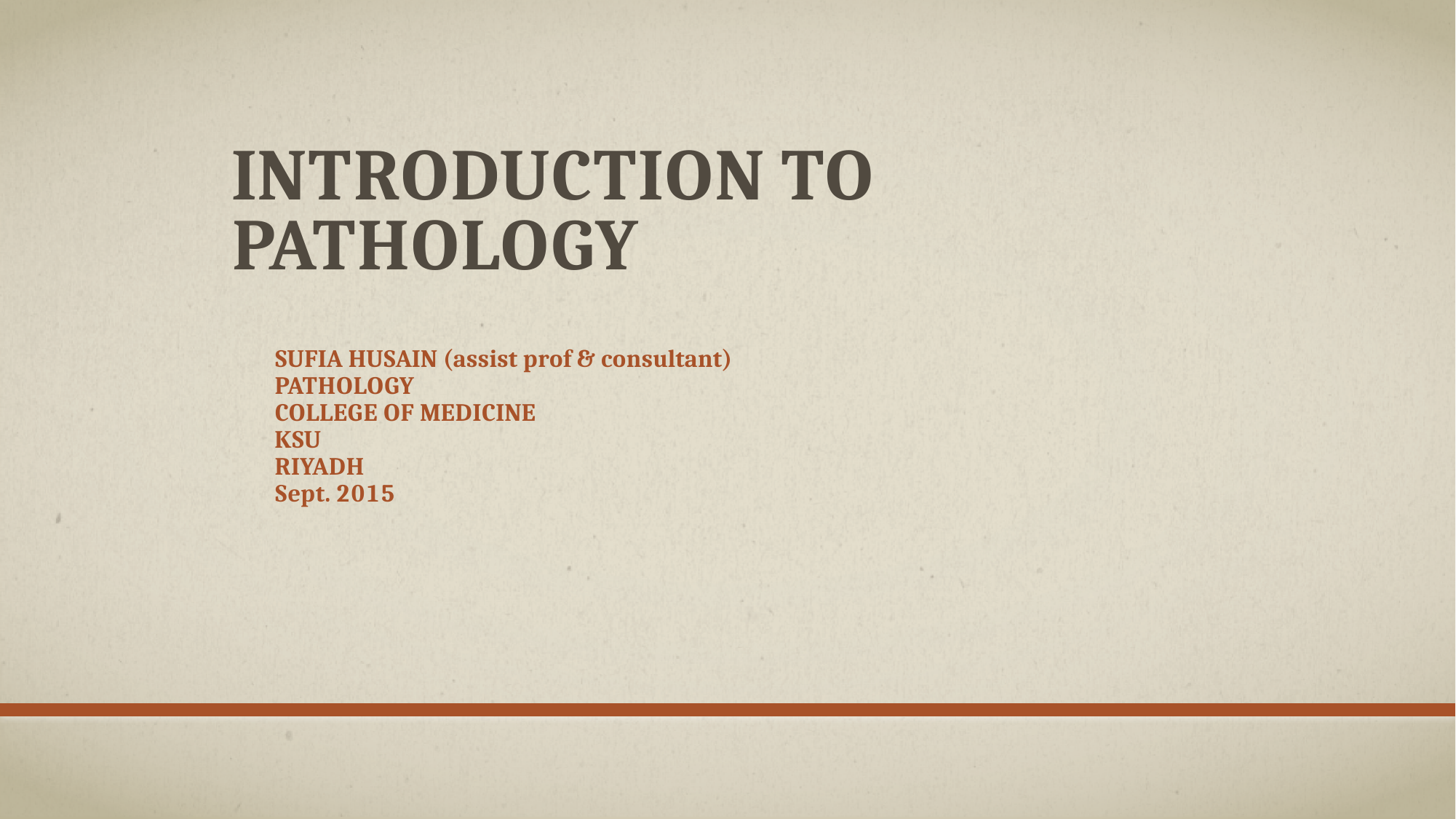

# INTRODUCTION TO PATHOLOGY
SUFIA HUSAIN (assist prof & consultant)
PATHOLOGY
College of medicine
KSU
RIYADH
Sept. 2015